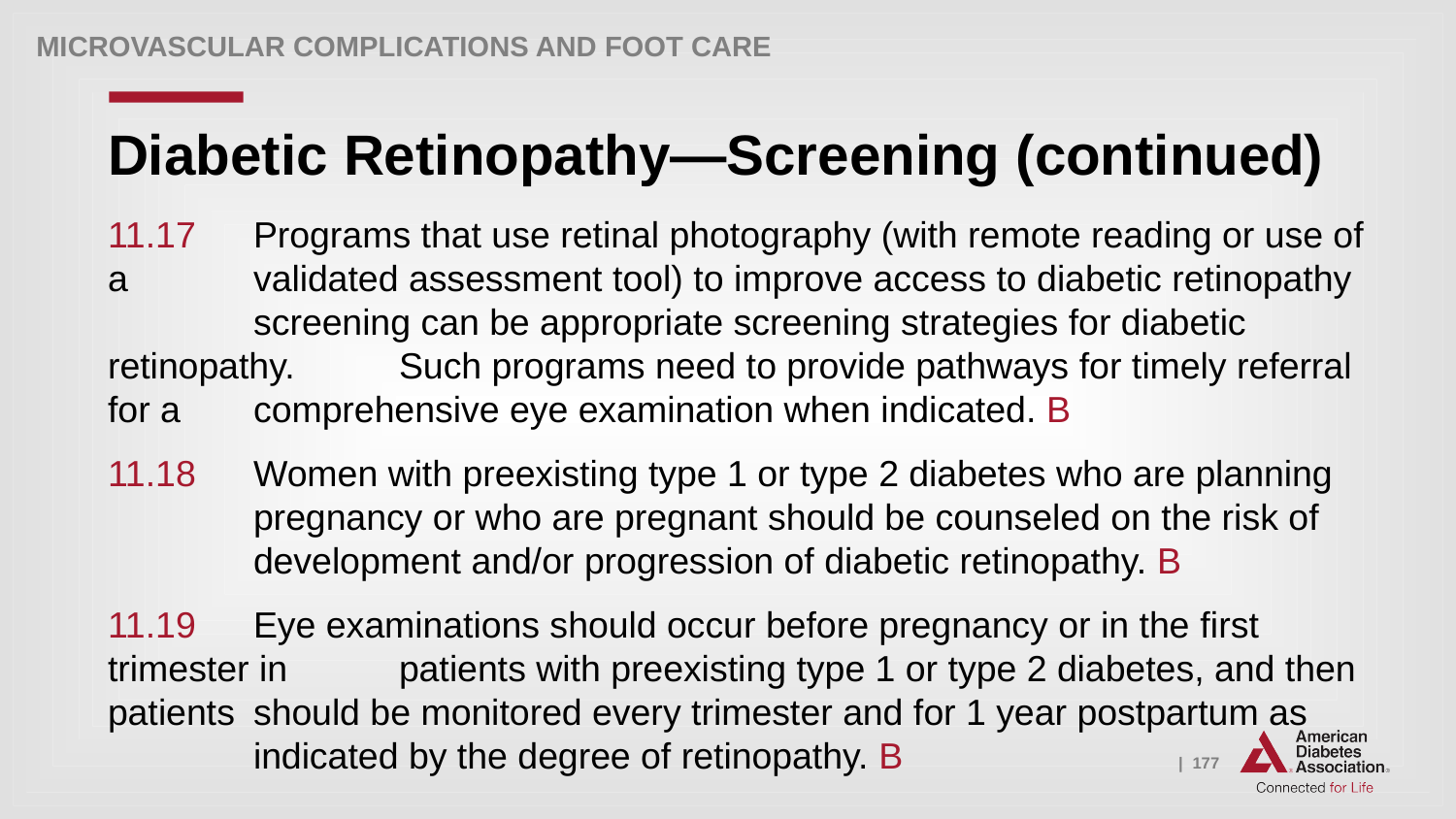

Microvascular Complications and Foot Care
# Diabetic Retinopathy—Screening (continued)
11.17 	Programs that use retinal photography (with remote reading or use of a 	validated assessment tool) to improve access to diabetic retinopathy 	screening can be appropriate screening strategies for diabetic retinopathy. 	Such programs need to provide pathways for timely referral for a 	comprehensive eye examination when indicated. B
11.18 	Women with preexisting type 1 or type 2 diabetes who are planning 	pregnancy or who are pregnant should be counseled on the risk of 	development and/or progression of diabetic retinopathy. B
11.19 	Eye examinations should occur before pregnancy or in the first trimester in 	patients with preexisting type 1 or type 2 diabetes, and then patients 	should be monitored every trimester and for 1 year postpartum as 	indicated by the degree of retinopathy. B